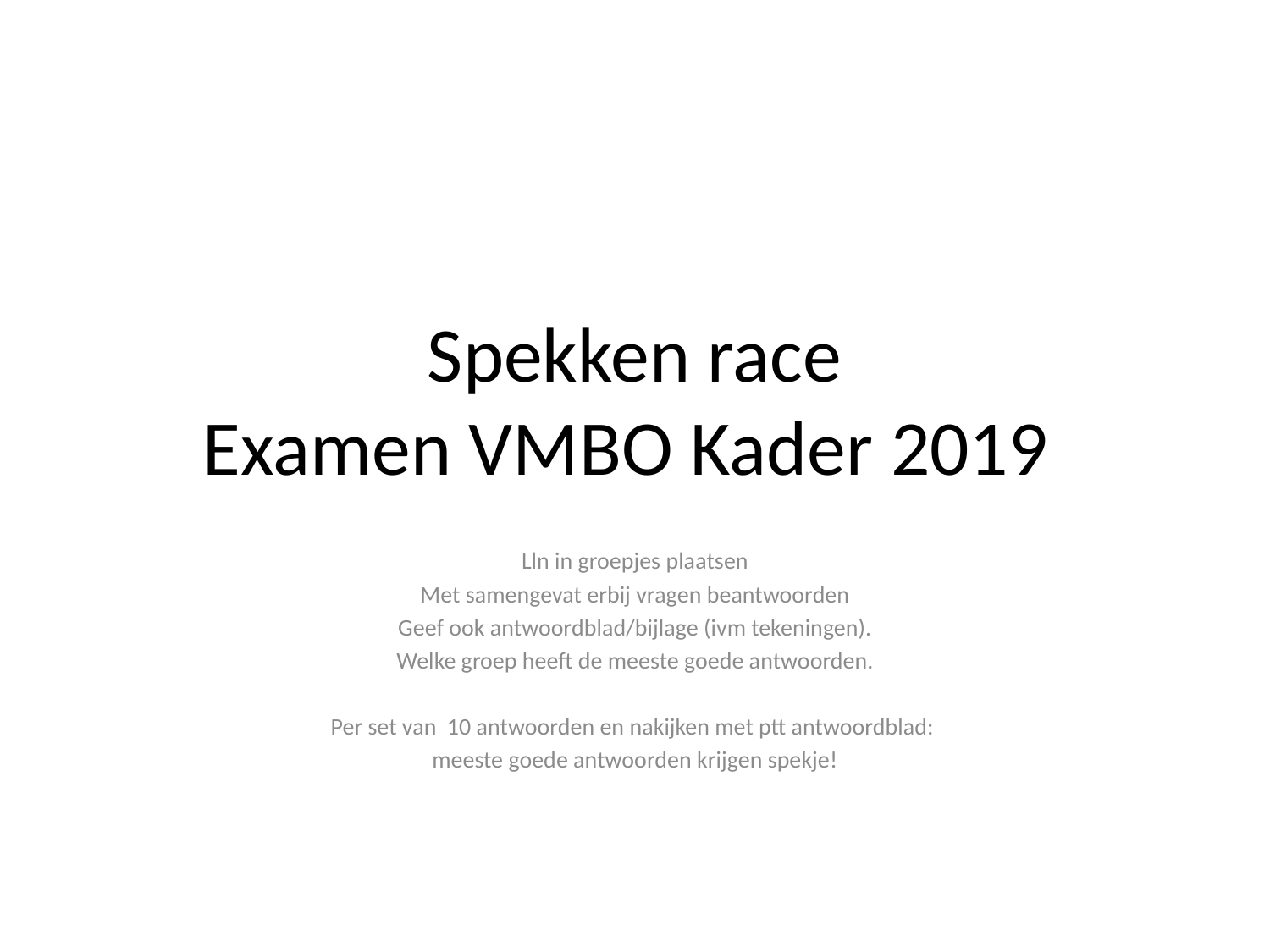

# Spekken race Examen VMBO Kader 2019
Lln in groepjes plaatsen
Met samengevat erbij vragen beantwoorden
Geef ook antwoordblad/bijlage (ivm tekeningen).
Welke groep heeft de meeste goede antwoorden.

Per set van  10 antwoorden en nakijken met ptt antwoordblad:
meeste goede antwoorden krijgen spekje!